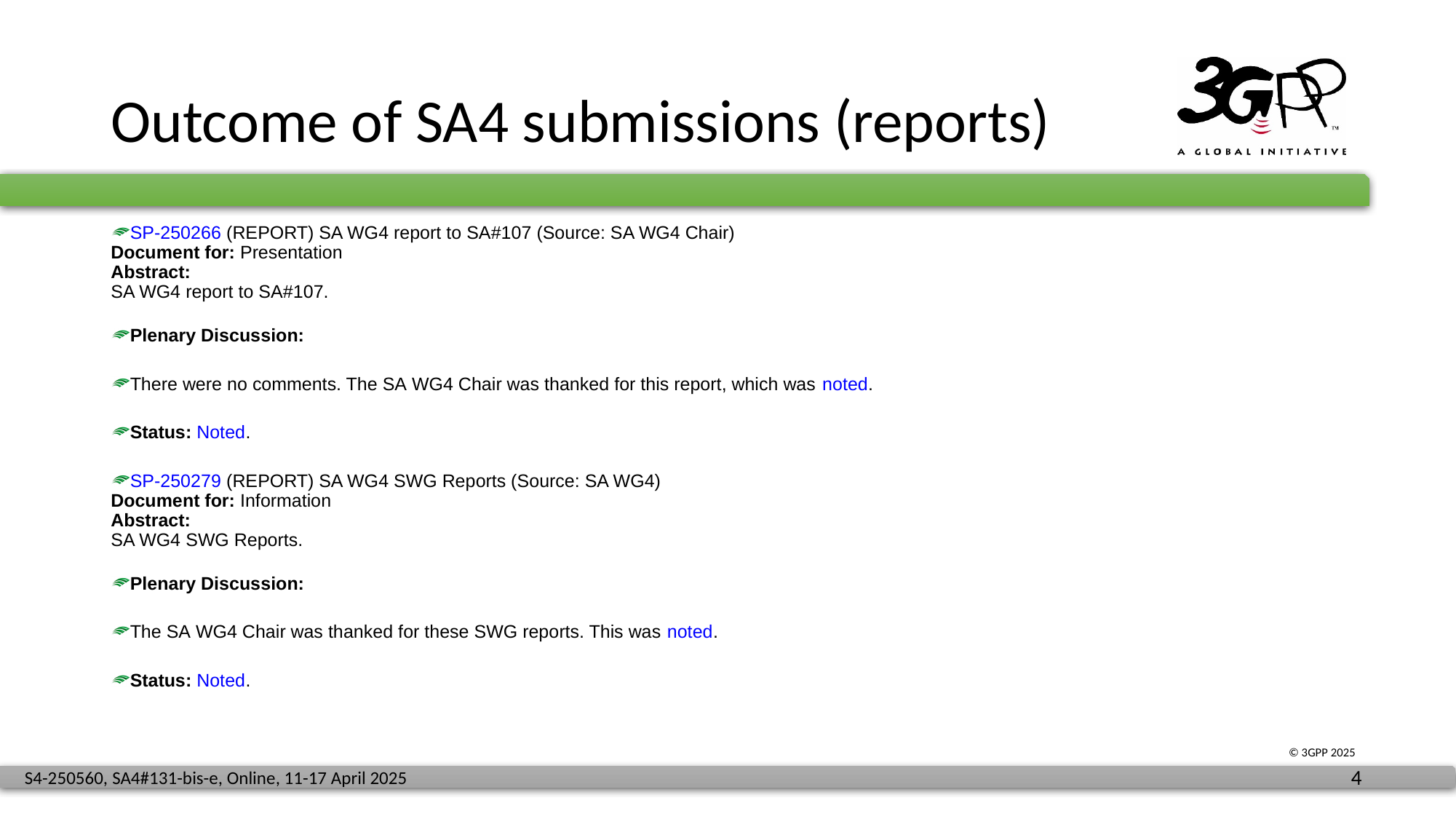

# Outcome of SA4 submissions (reports)
SP-250266 (REPORT) SA WG4 report to SA#107 (Source: SA WG4 Chair)
Document for: Presentation
Abstract:
SA WG4 report to SA#107.
Plenary Discussion:
There were no comments. The SA WG4 Chair was thanked for this report, which was noted.
Status: Noted.
SP-250279 (REPORT) SA WG4 SWG Reports (Source: SA WG4)
Document for: Information
Abstract:
SA WG4 SWG Reports.
Plenary Discussion:
The SA WG4 Chair was thanked for these SWG reports. This was noted.
Status: Noted.